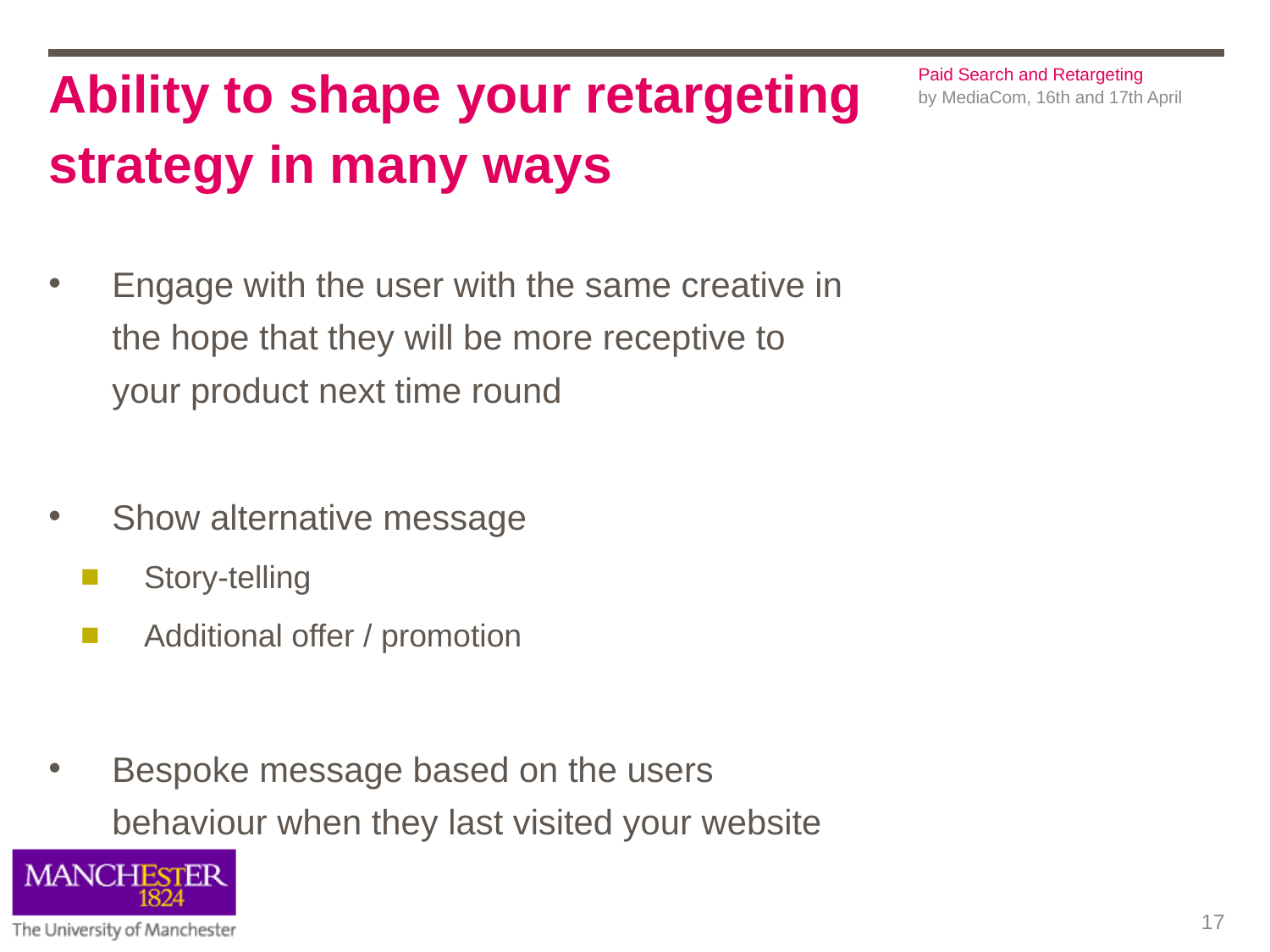

# Ability to shape your retargeting strategy in many ways
Paid Search and Retargeting
by MediaCom, 16th and 17th April
Engage with the user with the same creative in the hope that they will be more receptive to your product next time round

Show alternative message
Story-telling
Additional offer / promotion

Bespoke message based on the users behaviour when they last visited your website
17